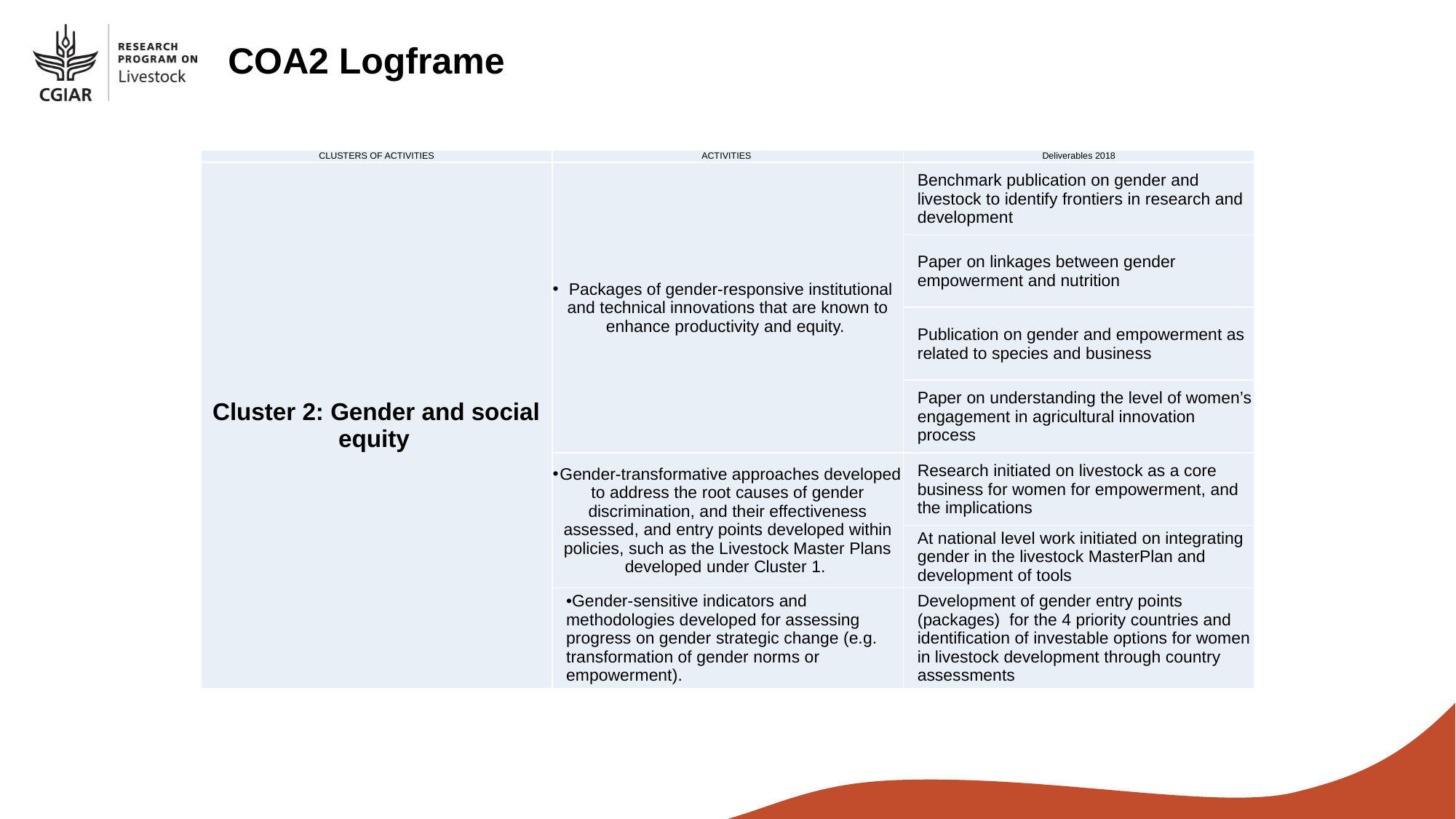

COA2 Logframe
| CLUSTERS OF ACTIVITIES | ACTIVITIES | Deliverables 2018 |
| --- | --- | --- |
| Cluster 2: Gender and social equity | Packages of gender-responsive institutional and technical innovations that are known to enhance productivity and equity. | Benchmark publication on gender and livestock to identify frontiers in research and development |
|  |  | Paper on linkages between gender empowerment and nutrition |
|  |  | Publication on gender and empowerment as related to species and business |
|  |  | Paper on understanding the level of women’s engagement in agricultural innovation process |
|  | Gender-transformative approaches developed to address the root causes of gender discrimination, and their effectiveness assessed, and entry points developed within policies, such as the Livestock Master Plans developed under Cluster 1. | Research initiated on livestock as a core business for women for empowerment, and the implications |
|  |  | At national level work initiated on integrating gender in the livestock MasterPlan and development of tools |
|  | Gender-sensitive indicators and methodologies developed for assessing progress on gender strategic change (e.g. transformation of gender norms or empowerment). | Development of gender entry points (packages) for the 4 priority countries and identification of investable options for women in livestock development through country assessments |